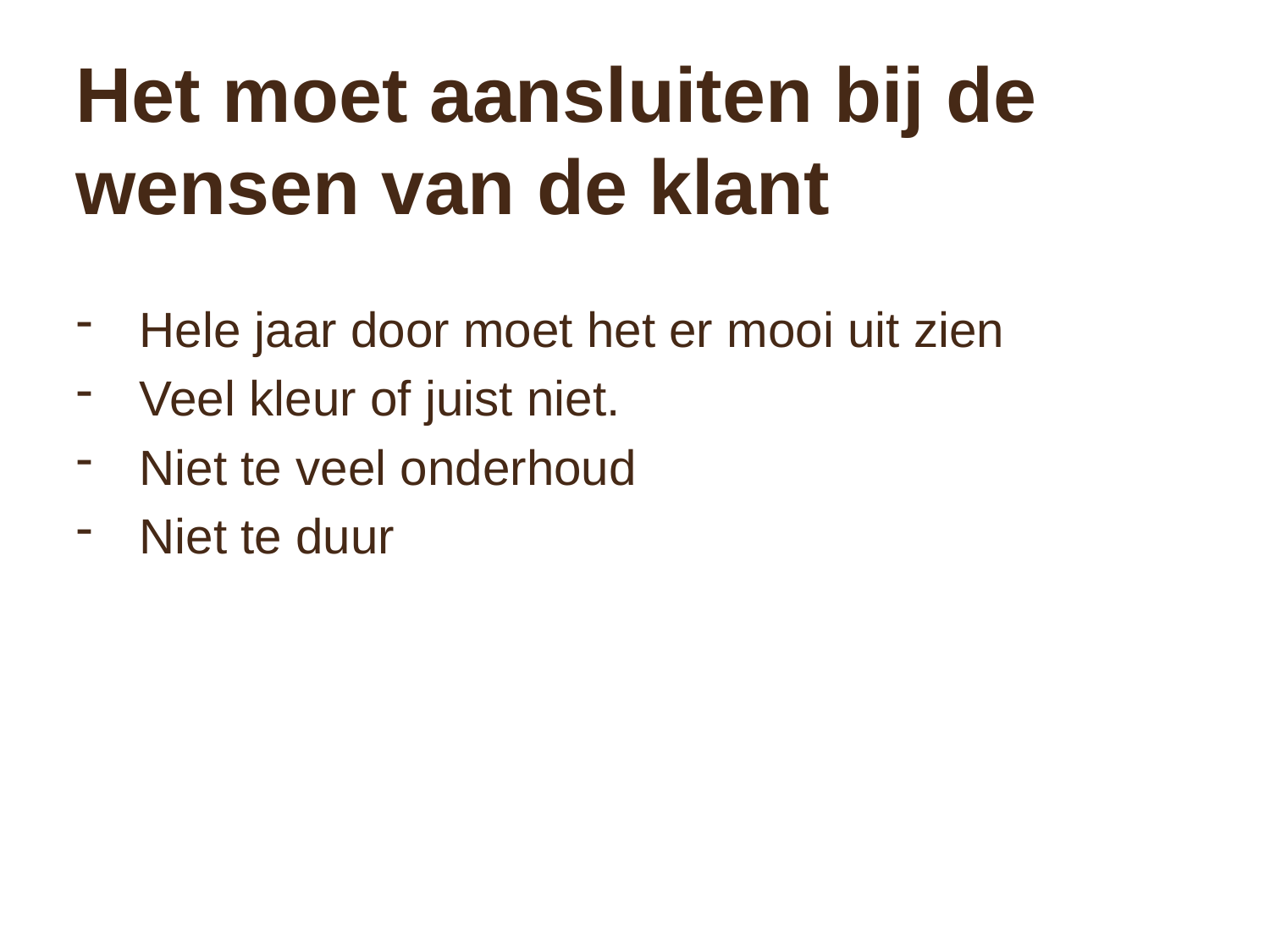

# Het moet aansluiten bij de wensen van de klant

Hele jaar door moet het er mooi uit zien
Veel kleur of juist niet.
Niet te veel onderhoud
Niet te duur